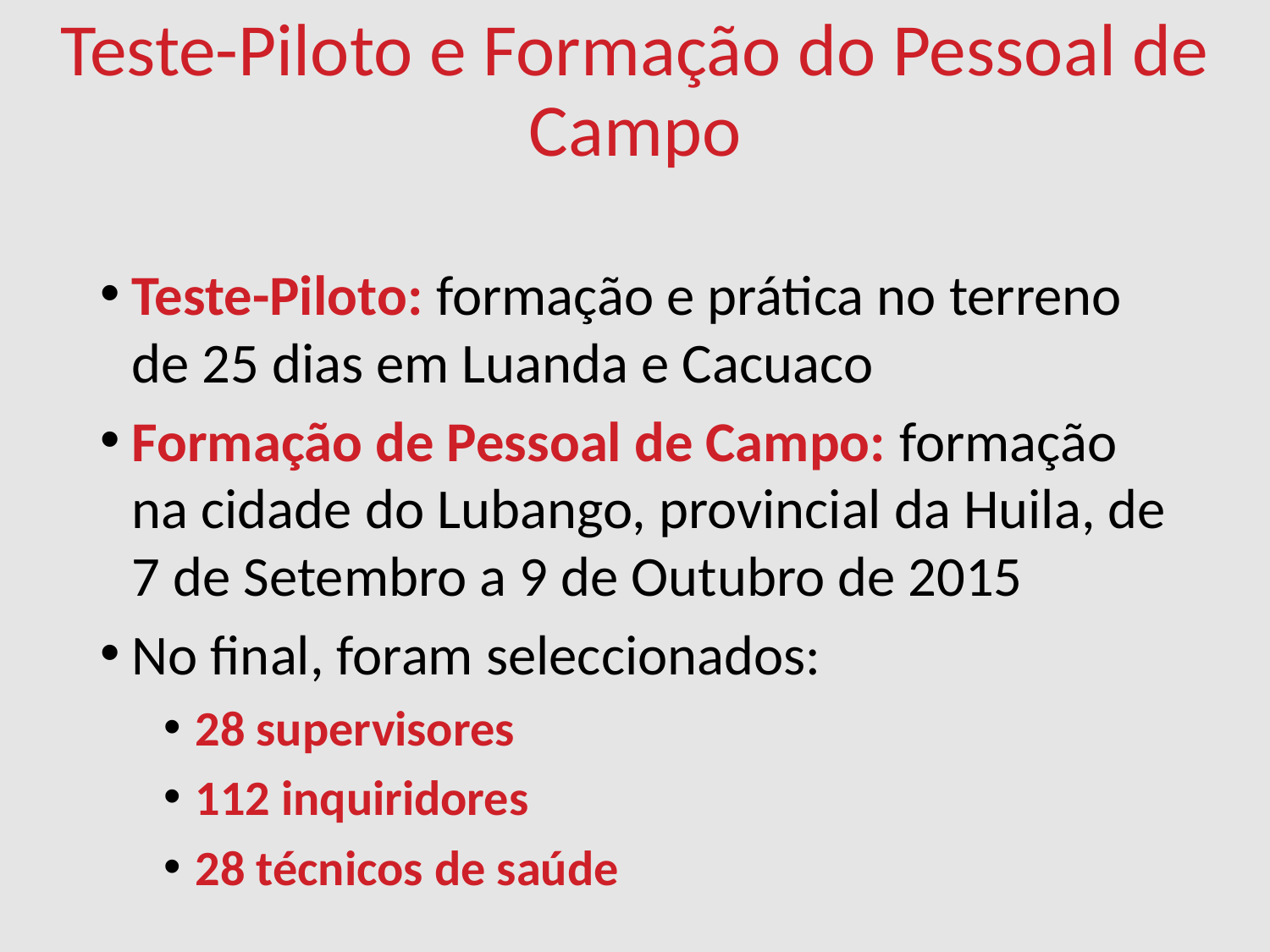

# Teste-Piloto e Formação do Pessoal de Campo
Teste-Piloto: formação e prática no terreno de 25 dias em Luanda e Cacuaco
Formação de Pessoal de Campo: formação na cidade do Lubango, provincial da Huila, de 7 de Setembro a 9 de Outubro de 2015
No final, foram seleccionados:
28 supervisores
112 inquiridores
28 técnicos de saúde